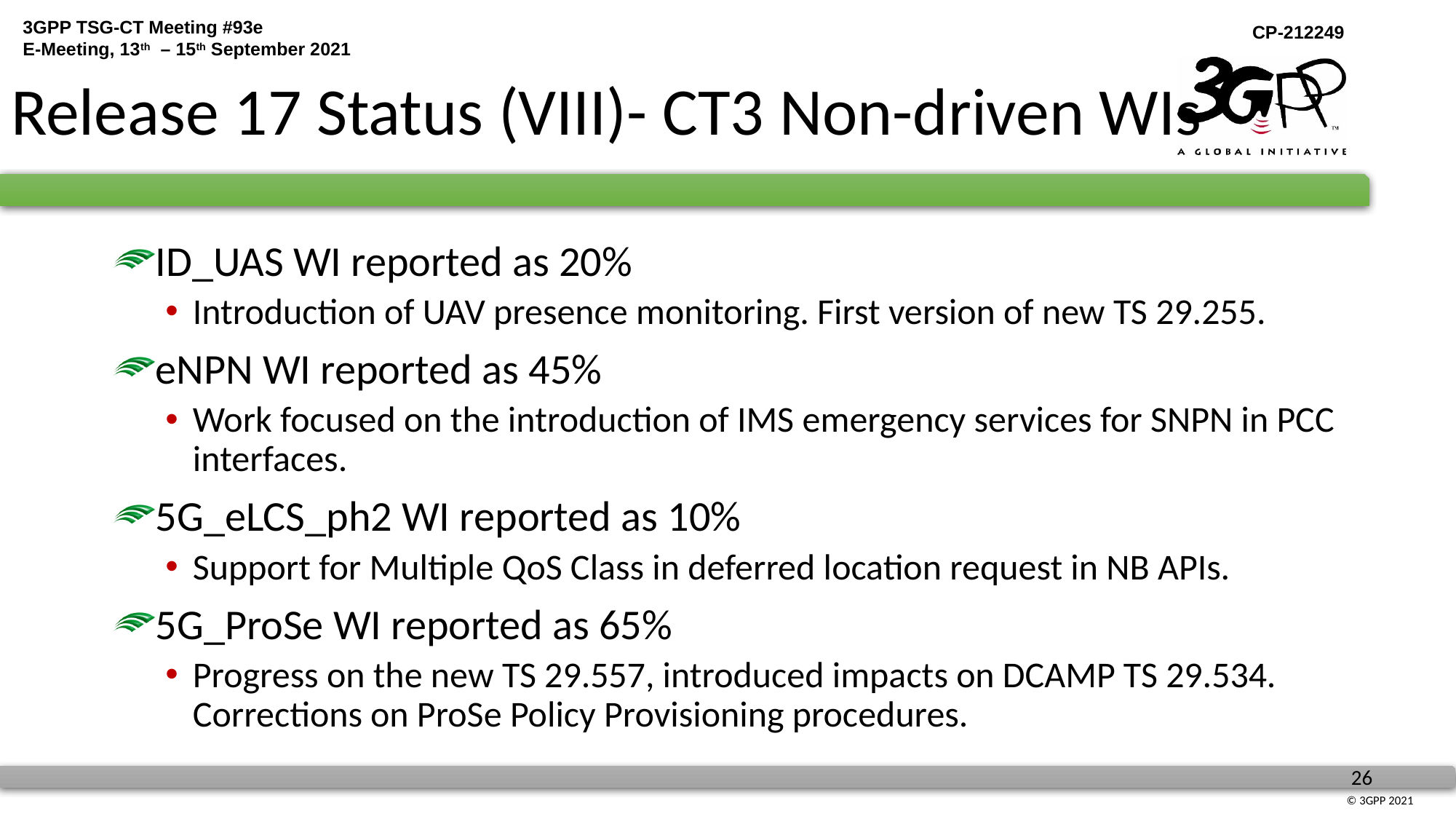

# Release 17 Status (VIII)- CT3 Non-driven WIs
ID_UAS WI reported as 20%
Introduction of UAV presence monitoring. First version of new TS 29.255.
eNPN WI reported as 45%
Work focused on the introduction of IMS emergency services for SNPN in PCC interfaces.
5G_eLCS_ph2 WI reported as 10%
Support for Multiple QoS Class in deferred location request in NB APIs.
5G_ProSe WI reported as 65%
Progress on the new TS 29.557, introduced impacts on DCAMP TS 29.534. Corrections on ProSe Policy Provisioning procedures.